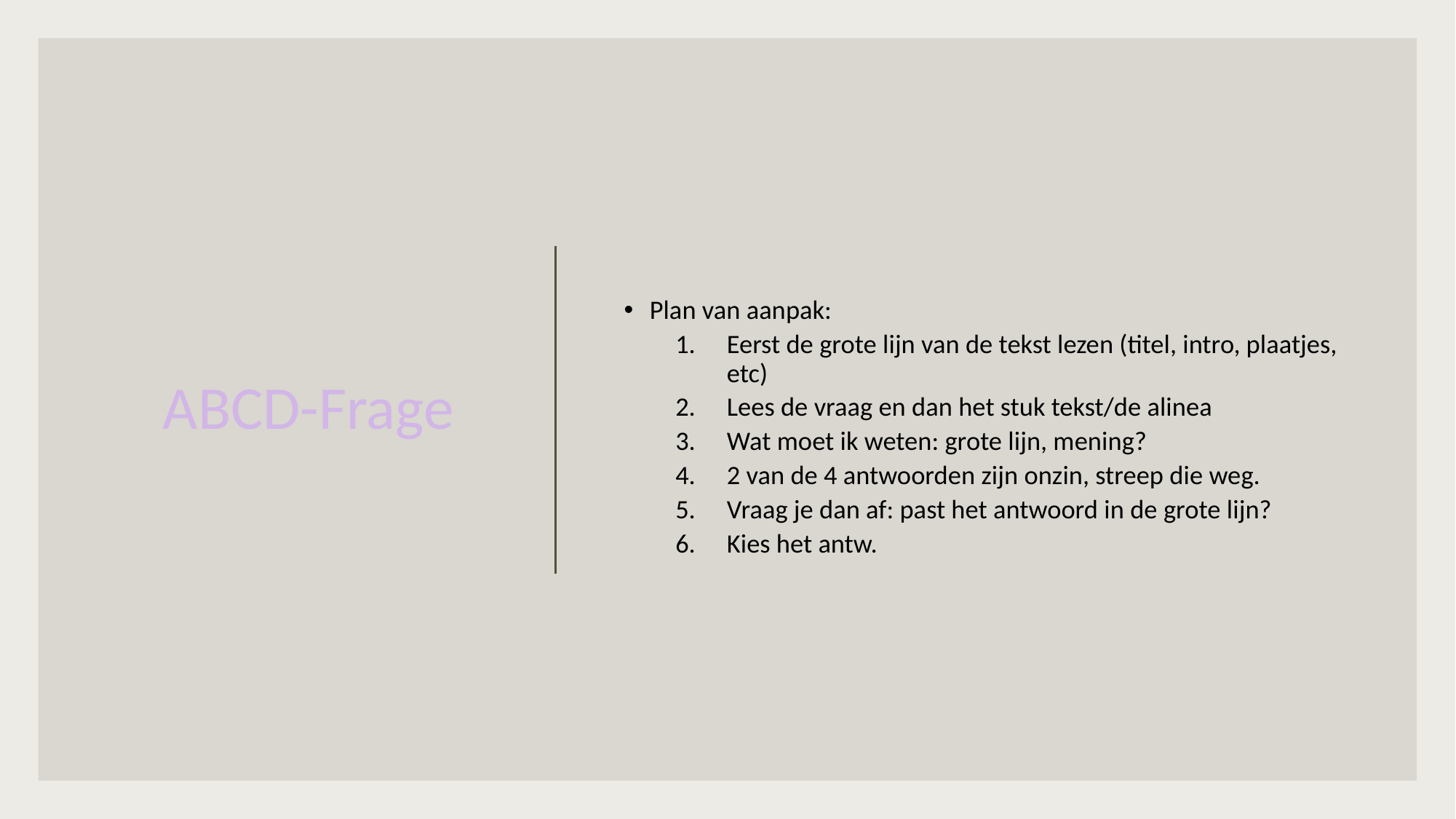

# ABCD-Frage
Plan van aanpak:
Eerst de grote lijn van de tekst lezen (titel, intro, plaatjes, etc)
Lees de vraag en dan het stuk tekst/de alinea
Wat moet ik weten: grote lijn, mening?
2 van de 4 antwoorden zijn onzin, streep die weg.
Vraag je dan af: past het antwoord in de grote lijn?
Kies het antw.